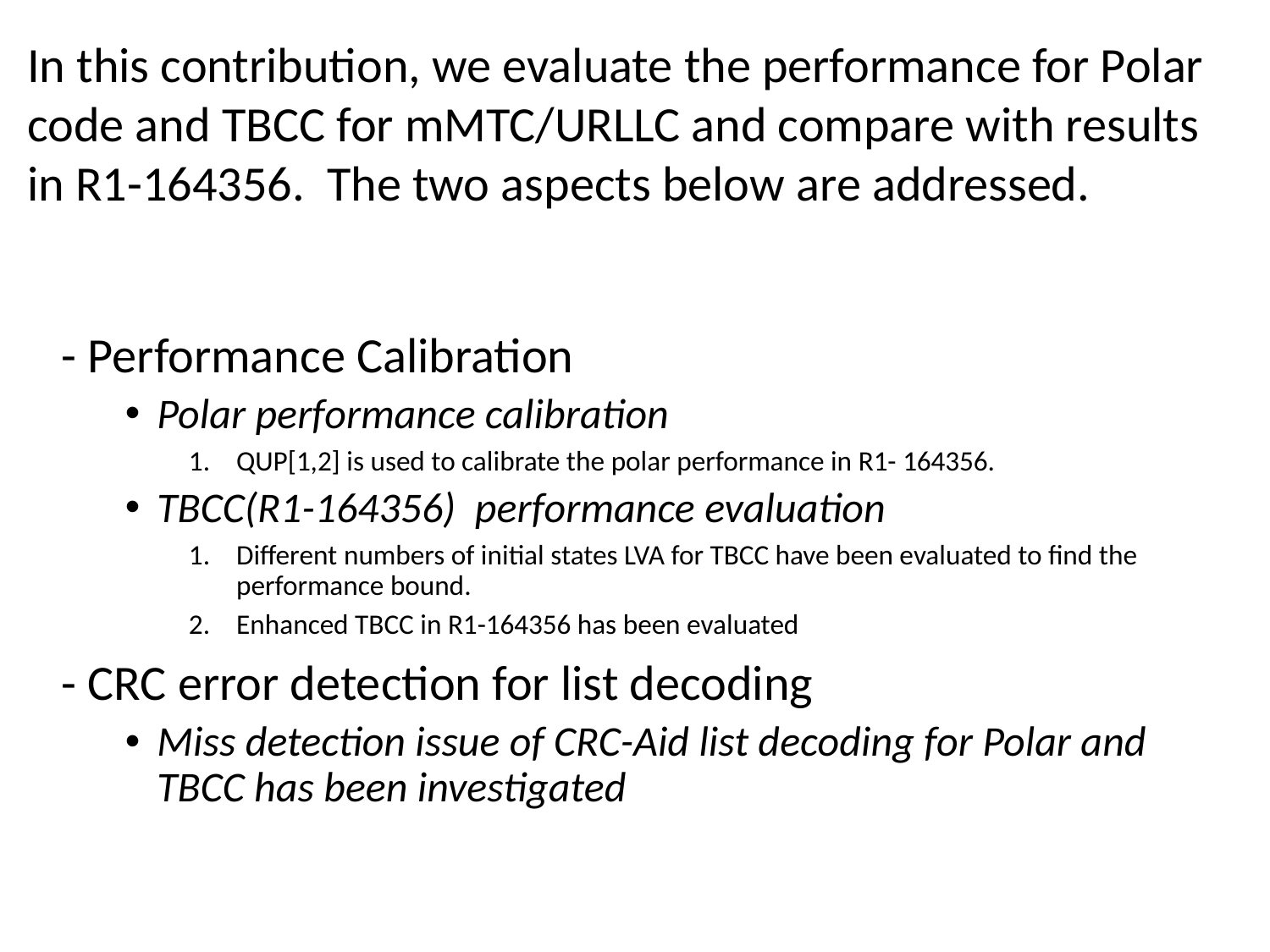

In this contribution, we evaluate the performance for Polar code and TBCC for mMTC/URLLC and compare with results in R1-164356.  The two aspects below are addressed.
- Performance Calibration
Polar performance calibration
QUP[1,2] is used to calibrate the polar performance in R1- 164356.
TBCC(R1-164356)  performance evaluation
Different numbers of initial states LVA for TBCC have been evaluated to find the performance bound.
Enhanced TBCC in R1-164356 has been evaluated
- CRC error detection for list decoding
Miss detection issue of CRC-Aid list decoding for Polar and TBCC has been investigated